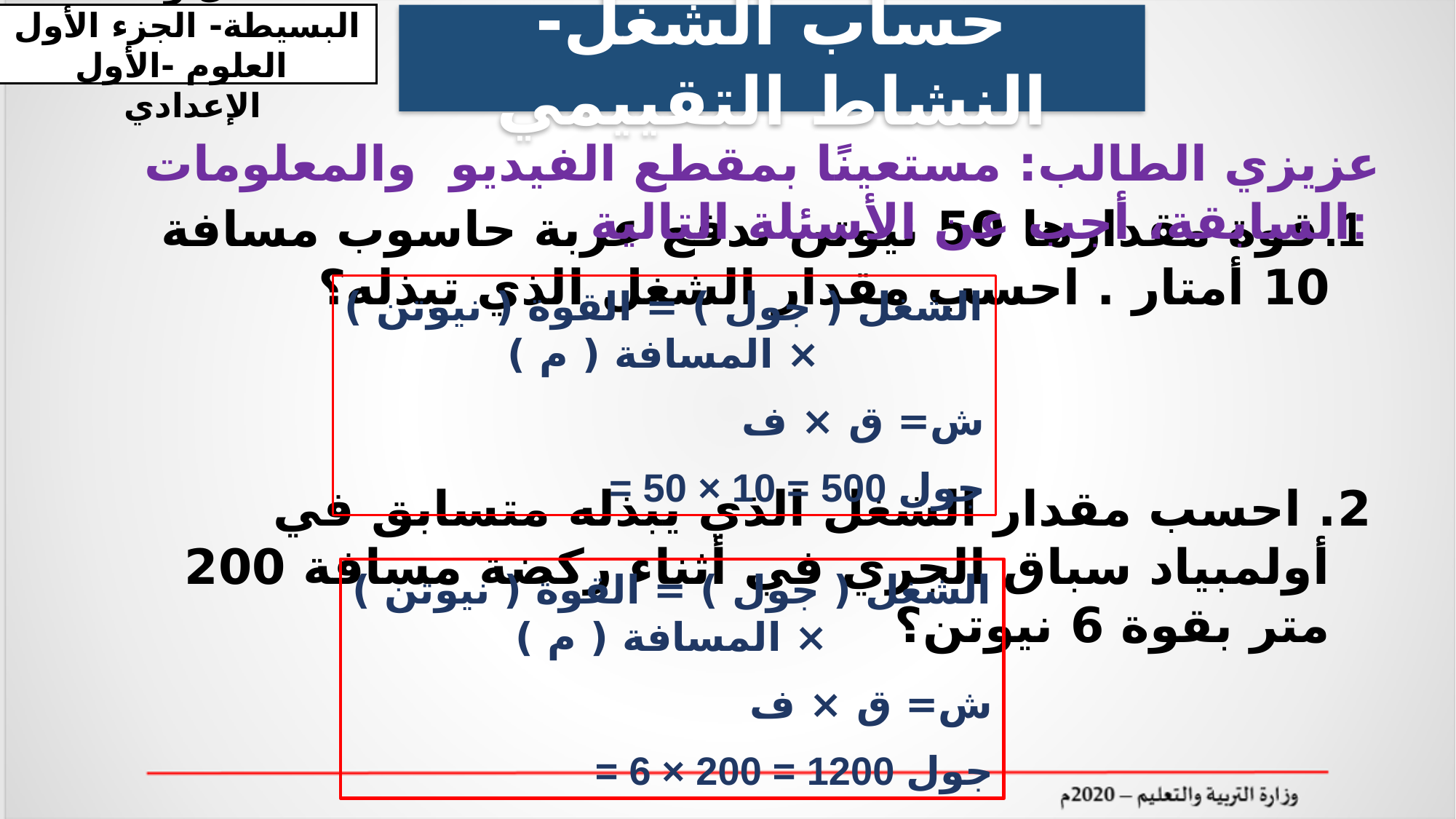

الشغل والآلات البسيطة- الجزء الأول
 العلوم -الأول الإعدادي
حساب الشغل- النشاط التقييمي
عزيزي الطالب: مستعينًا بمقطع الفيديو  والمعلومات السابقة، أجب عن الأسئلة التالية:
قوة مقدارها 50 نيوتن تدفع عربة حاسوب مسافة 10 أمتار . احسب مقدار الشغل الذي تبذله؟

2. احسب مقدار الشغل الذي يبذله متسابق في أولمبياد سباق الجري في أثناء ركضة مسافة 200 متر بقوة 6 نيوتن؟

الشغل ( جول ) = القوة ( نيوتن ) × المسافة ( م )
                  ش= ق × ف
                     = 50 × 10 = 500 جول
الشغل ( جول ) = القوة ( نيوتن ) × المسافة ( م )
                  ش= ق × ف
                     = 6 × 200 = 1200 جول